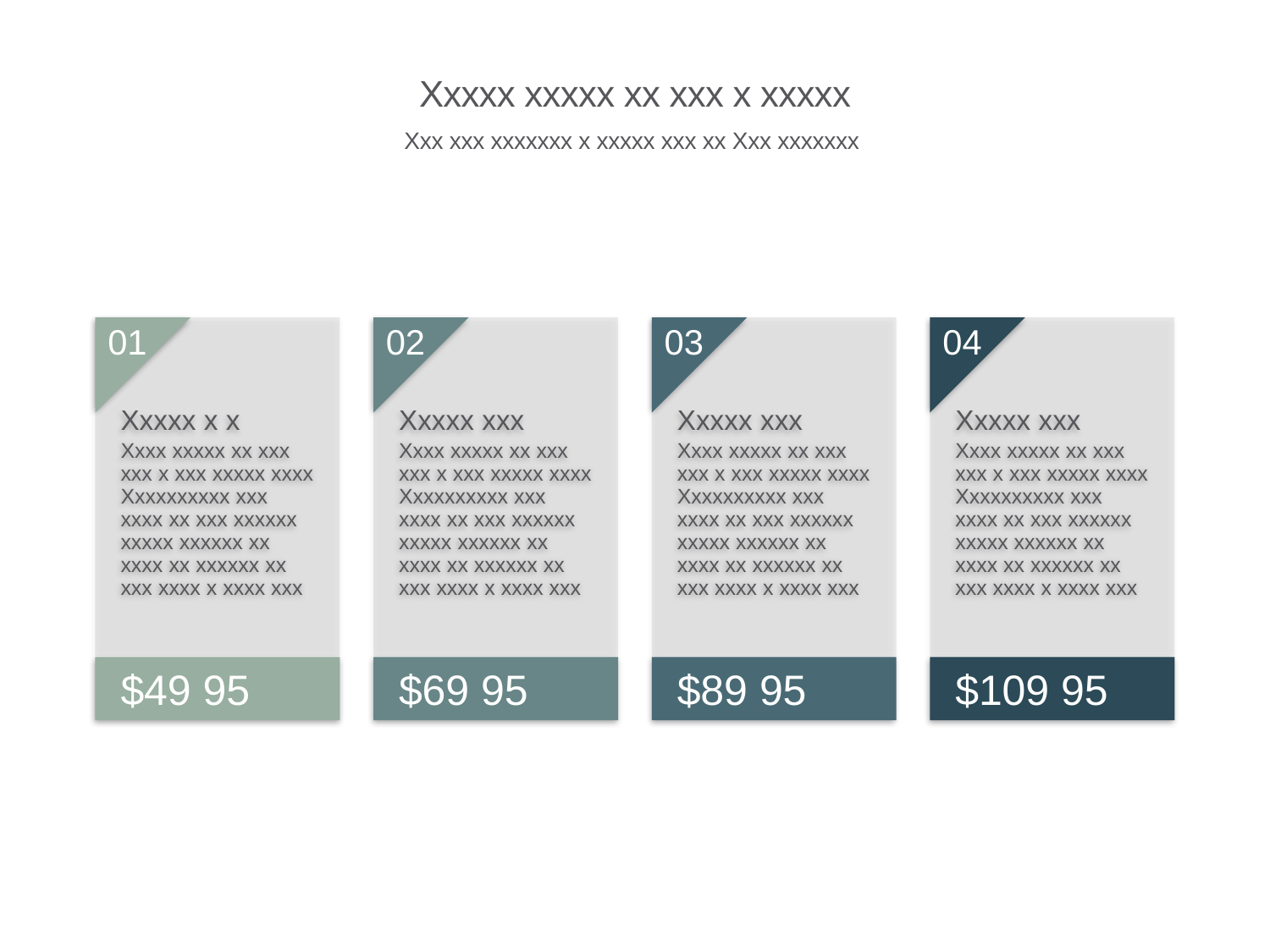

# Xxxxx xxxxx xx xxx x xxxxx
Xxx xxx xxxxxxx x xxxxx xxx xx Xxx xxxxxxx
01
Xxxxx x x
Xxxx xxxxx xx xxx xxx x xxx xxxxx xxxx Xxxxxxxxxx xxx xxxx xx xxx xxxxxx xxxxx xxxxxx xx xxxx xx xxxxxx xx xxx xxxx x xxxx xxx
02
Xxxxx xxx
Xxxx xxxxx xx xxx xxx x xxx xxxxx xxxx Xxxxxxxxxx xxx xxxx xx xxx xxxxxx xxxxx xxxxxx xx xxxx xx xxxxxx xx xxx xxxx x xxxx xxx
03
Xxxxx xxx
Xxxx xxxxx xx xxx xxx x xxx xxxxx xxxx Xxxxxxxxxx xxx xxxx xx xxx xxxxxx xxxxx xxxxxx xx xxxx xx xxxxxx xx xxx xxxx x xxxx xxx
04
Xxxxx xxx
Xxxx xxxxx xx xxx xxx x xxx xxxxx xxxx Xxxxxxxxxx xxx xxxx xx xxx xxxxxx xxxxx xxxxxx xx xxxx xx xxxxxx xx xxx xxxx x xxxx xxx
$49 95
$69 95
$89 95
$109 95